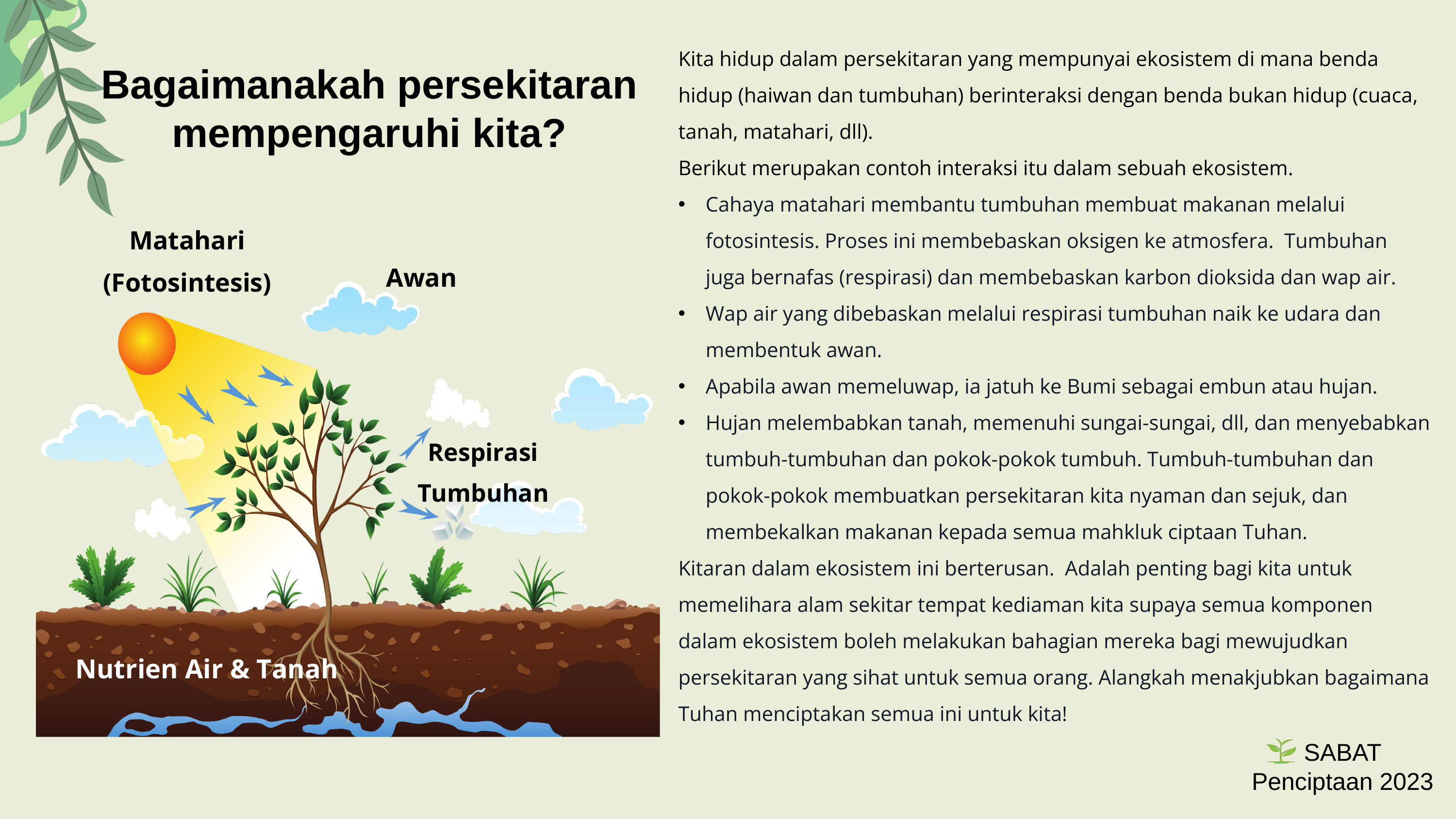

Kita hidup dalam persekitaran yang mempunyai ekosistem di mana benda hidup (haiwan dan tumbuhan) berinteraksi dengan benda bukan hidup (cuaca, tanah, matahari, dll).
Berikut merupakan contoh interaksi itu dalam sebuah ekosistem.
Cahaya matahari membantu tumbuhan membuat makanan melalui fotosintesis. Proses ini membebaskan oksigen ke atmosfera.  Tumbuhan juga bernafas (respirasi) dan membebaskan karbon dioksida dan wap air.
Wap air yang dibebaskan melalui respirasi tumbuhan naik ke udara dan membentuk awan.
Apabila awan memeluwap, ia jatuh ke Bumi sebagai embun atau hujan.
Hujan melembabkan tanah, memenuhi sungai-sungai, dll, dan menyebabkan tumbuh-tumbuhan dan pokok-pokok tumbuh. Tumbuh-tumbuhan dan pokok-pokok membuatkan persekitaran kita nyaman dan sejuk, dan membekalkan makanan kepada semua mahkluk ciptaan Tuhan.
Kitaran dalam ekosistem ini berterusan.  Adalah penting bagi kita untuk memelihara alam sekitar tempat kediaman kita supaya semua komponen dalam ekosistem boleh melakukan bahagian mereka bagi mewujudkan persekitaran yang sihat untuk semua orang. Alangkah menakjubkan bagaimana Tuhan menciptakan semua ini untuk kita!
Bagaimanakah persekitaran mempengaruhi kita?
Matahari
(Fotosintesis)
Awan

Respirasi Tumbuhan
 Nutrien Air & Tanah
SABAT
Penciptaan 2023